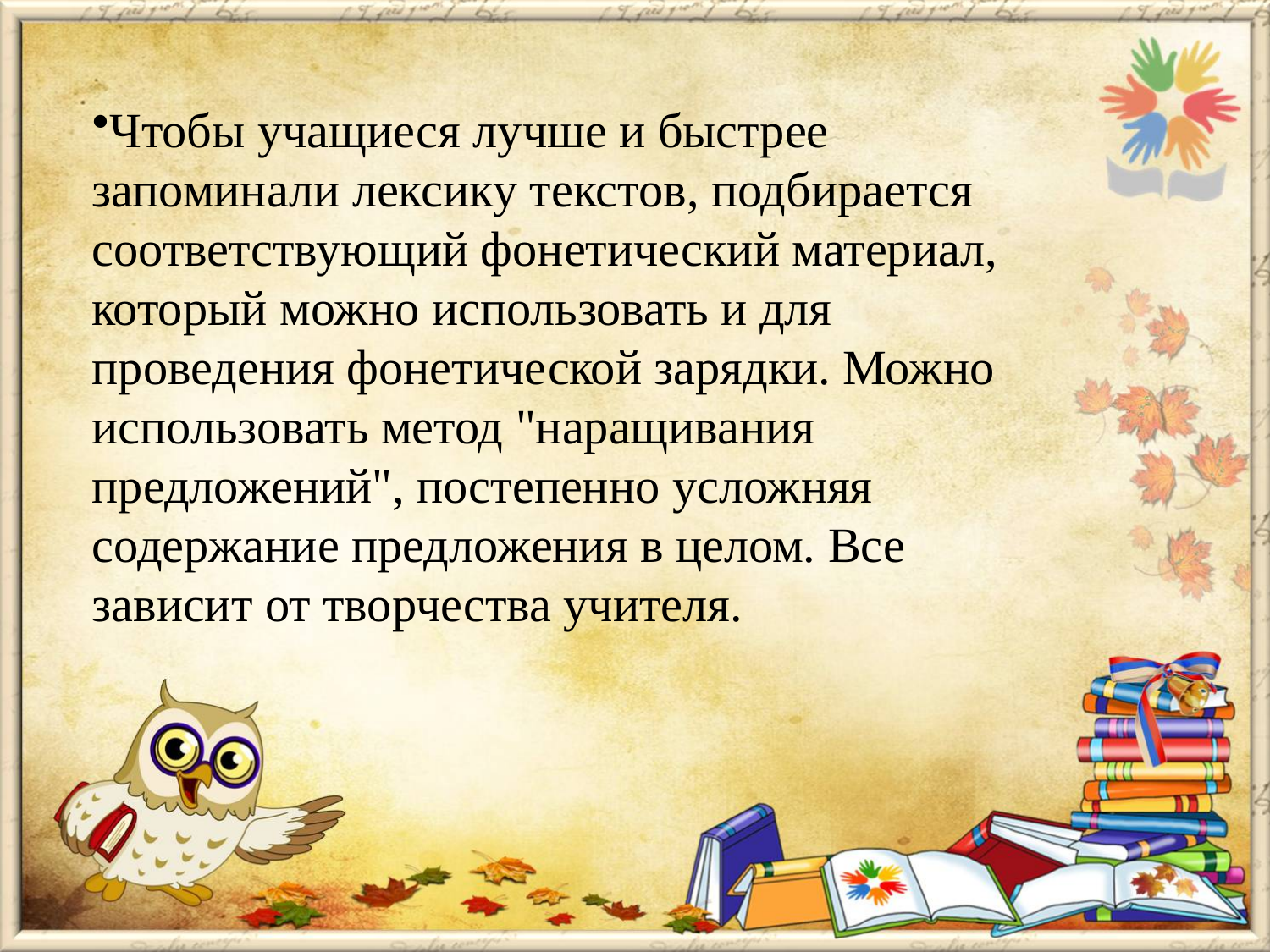

Чтобы учащиеся лучше и быстрее запоминали лексику текстов, подбирается соответствующий фонетический материал, который можно использовать и для проведения фонетической зарядки. Можно использовать метод "наращивания предложений", постепенно усложняя содержание предложения в целом. Все зависит от творчества учителя.